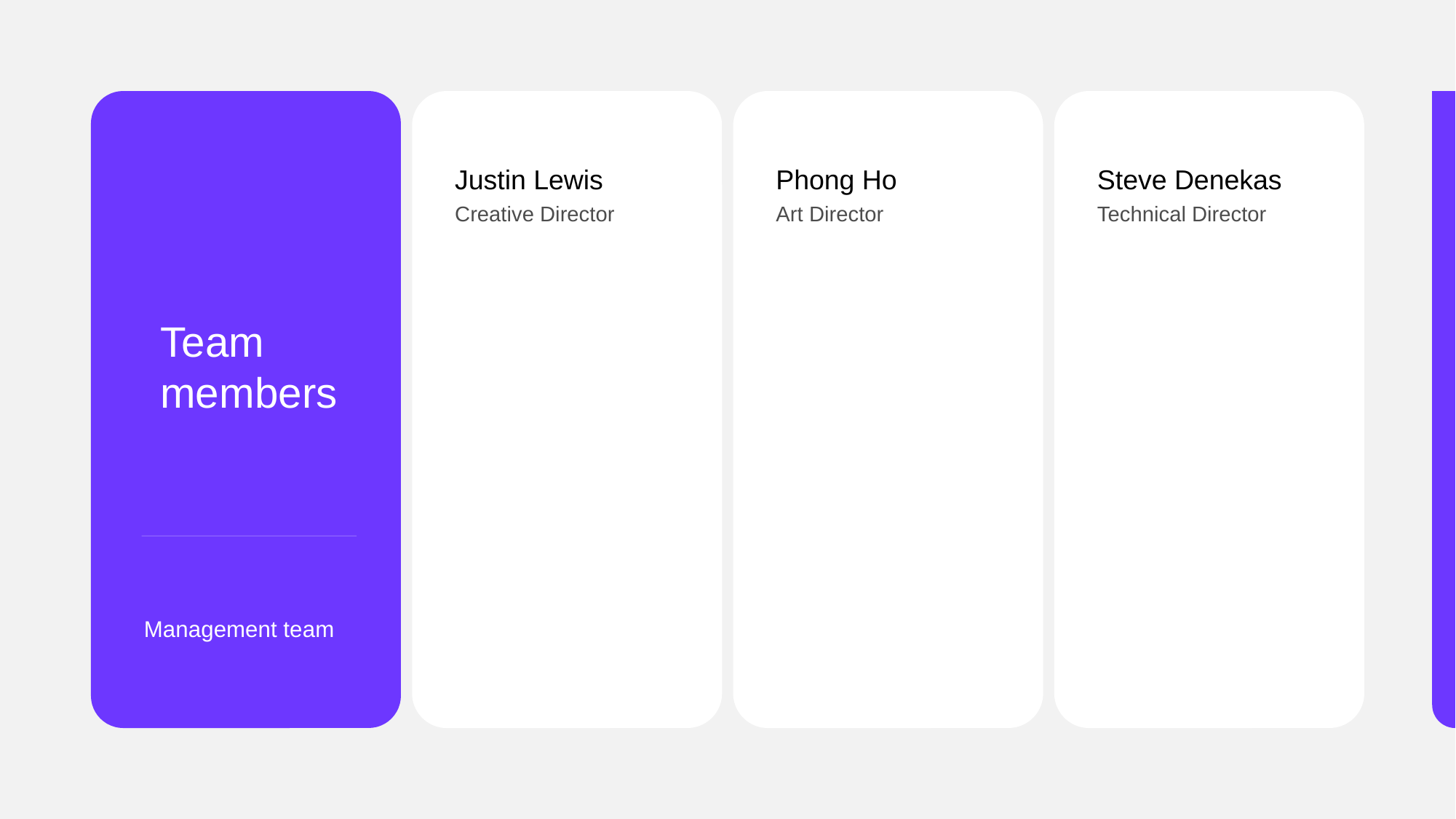

Management team

Justin Lewis
Creative Director
Phong Ho
Art Director
Steve Denekas
Technical Director

Team
members